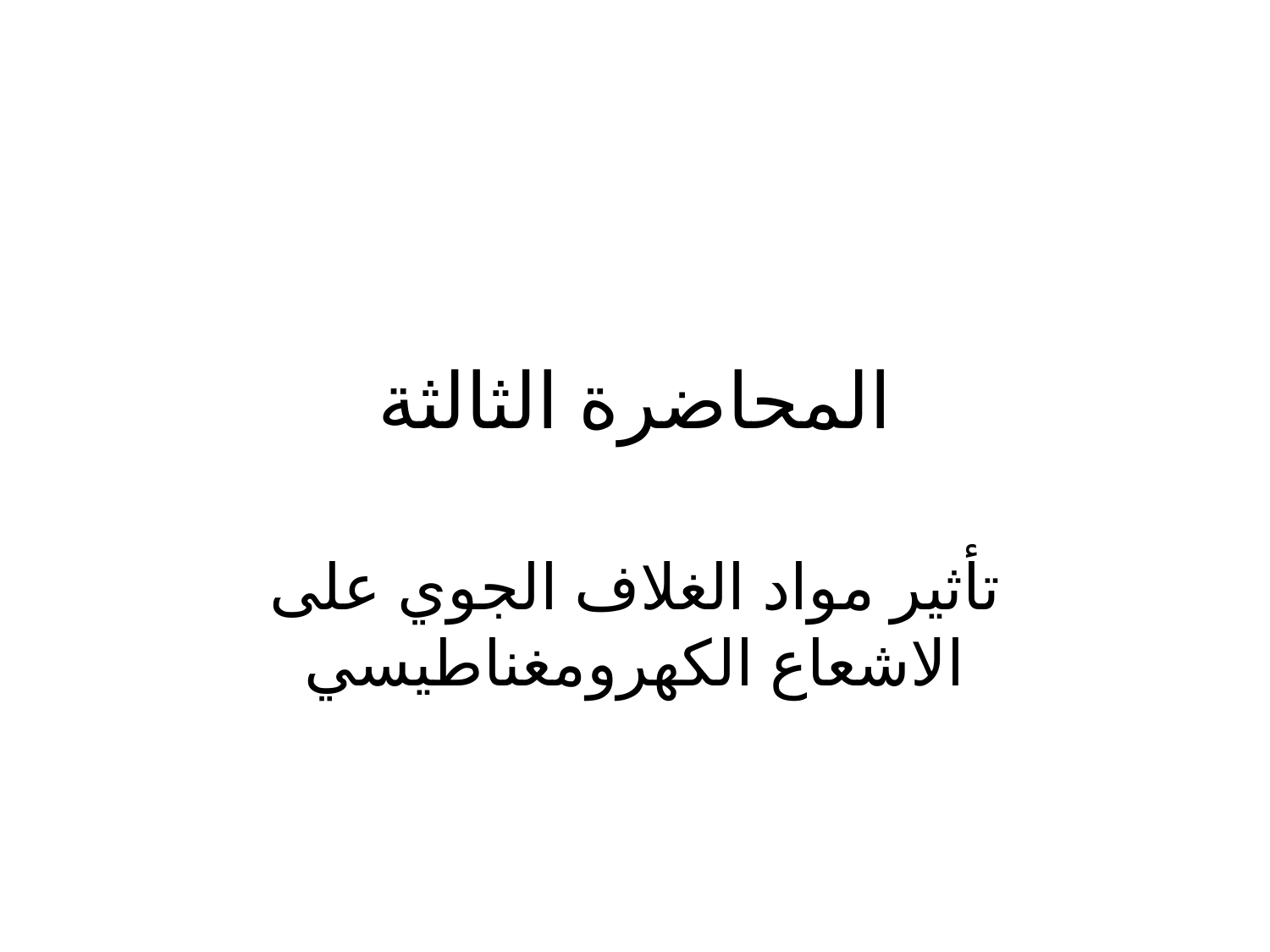

# المحاضرة الثالثة
تأثير مواد الغلاف الجوي على الاشعاع الكهرومغناطيسي